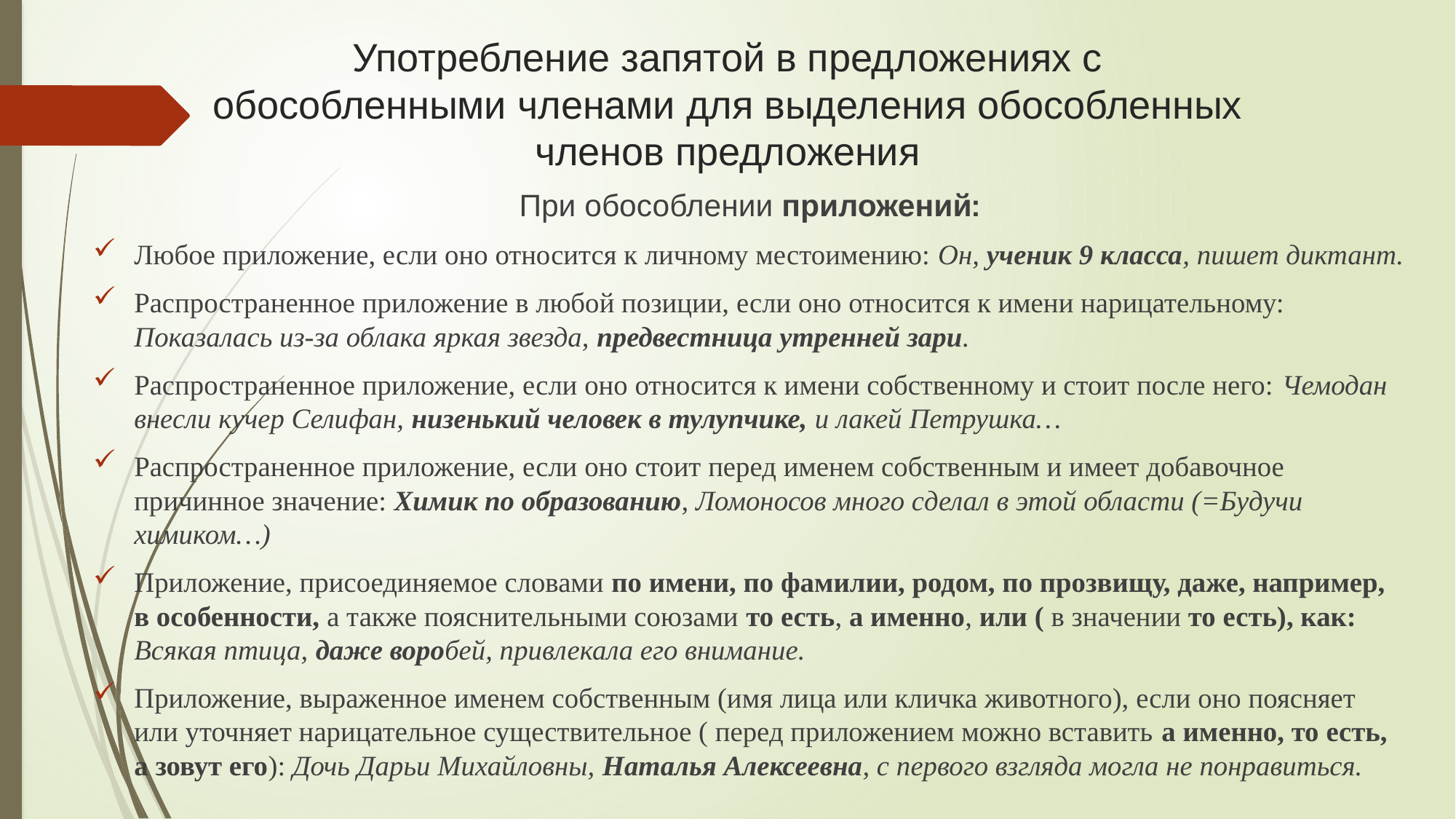

# Употребление запятой в предложениях с обособленными членами для выделения обособленных членов предложения
При обособлении приложений:
Любое приложение, если оно относится к личному местоимению: Он, ученик 9 класса, пишет диктант.
Распространенное приложение в любой позиции, если оно относится к имени нарицательному: Показалась из-за облака яркая звезда, предвестница утренней зари.
Распространенное приложение, если оно относится к имени собственному и стоит после него: Чемодан внесли кучер Селифан, низенький человек в тулупчике, и лакей Петрушка…
Распространенное приложение, если оно стоит перед именем собственным и имеет добавочное причинное значение: Химик по образованию, Ломоносов много сделал в этой области (=Будучи химиком…)
Приложение, присоединяемое словами по имени, по фамилии, родом, по прозвищу, даже, например, в особенности, а также пояснительными союзами то есть, а именно, или ( в значении то есть), как: Всякая птица, даже воробей, привлекала его внимание.
Приложение, выраженное именем собственным (имя лица или кличка животного), если оно поясняет или уточняет нарицательное существительное ( перед приложением можно вставить а именно, то есть, а зовут его): Дочь Дарьи Михайловны, Наталья Алексеевна, с первого взгляда могла не понравиться.